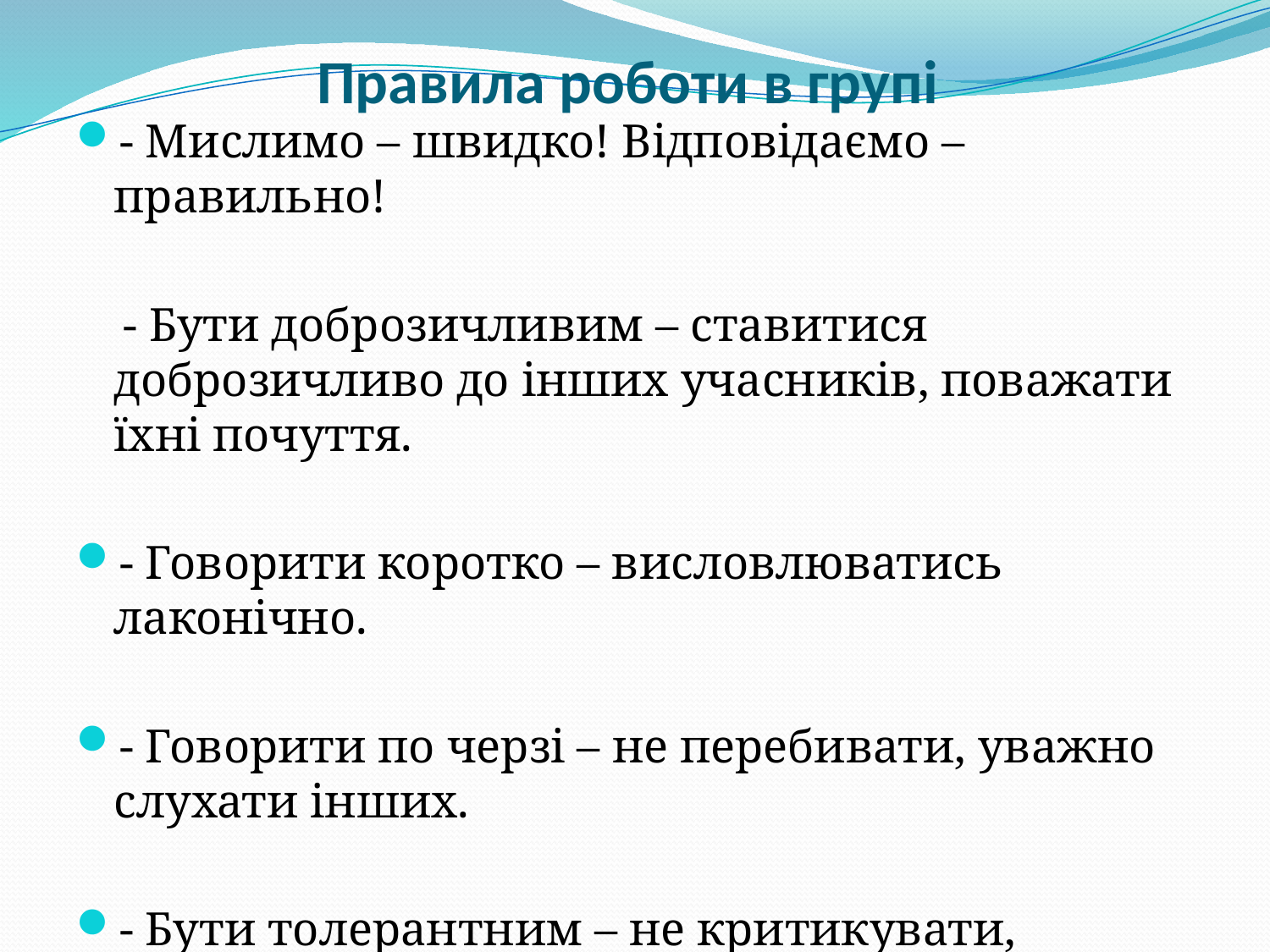

# Правила роботи в групі
- Мислимо – швидко! Відповідаємо – правильно!

    - Бути доброзичливим – ставитися доброзичливо до інших учасників, поважати їхні почуття.

- Говорити коротко – висловлюватись лаконічно.

- Говорити по черзі – не перебивати, уважно слухати інших.

- Бути толерантним – не критикувати, поважати право учасників, мати повагу до співрозмовника.